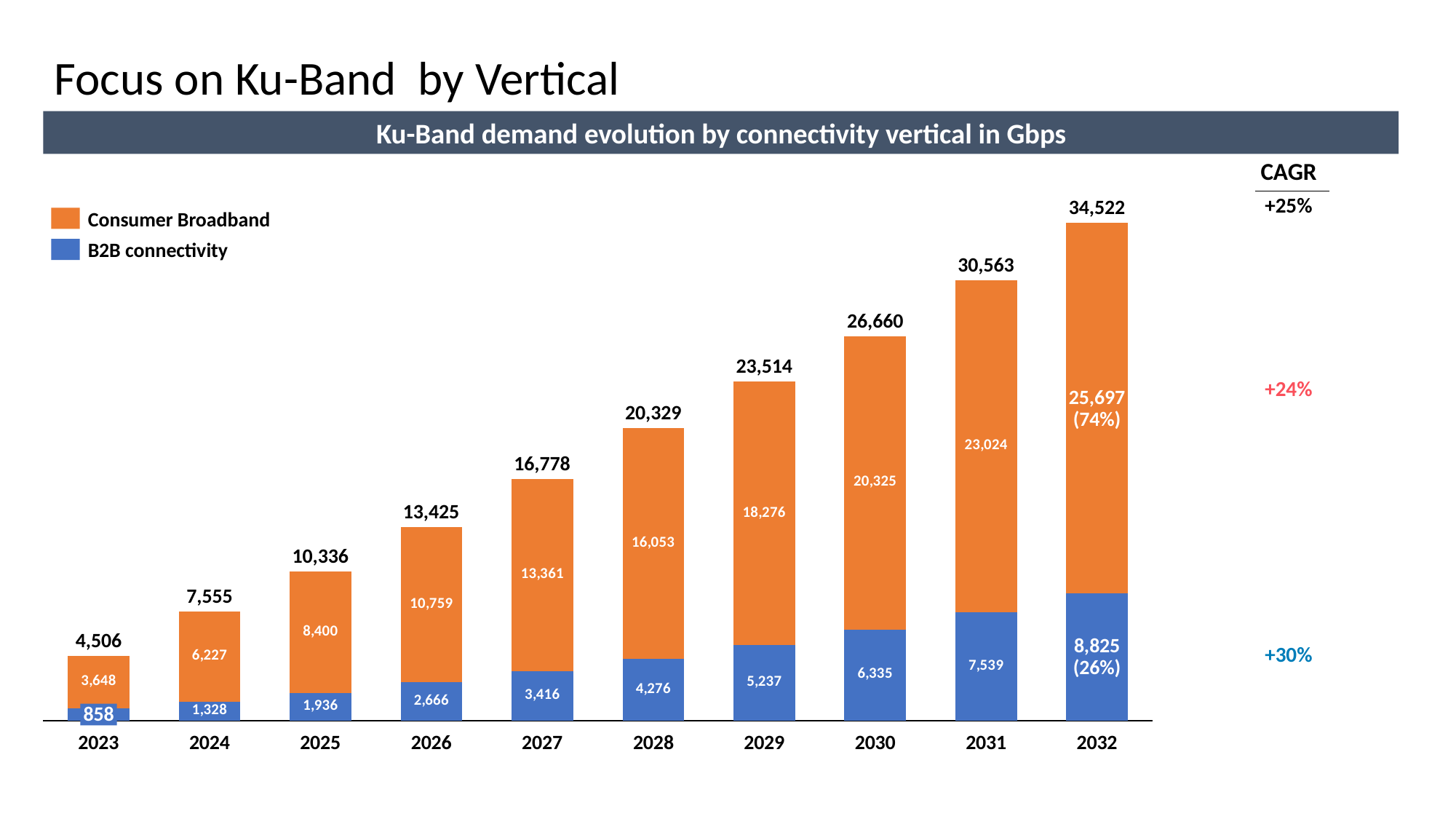

# Focus on Ku-Band  by Vertical
Ku-Band demand evolution by connectivity vertical in Gbps
CAGR
+25%

### Chart

| Category |  |  |
|---|---|---|
34,522

Consumer Broadband

B2B connectivity
30,563
26,660
23,514
+24%
25,697
(74%)
20,329
16,778
13,425
10,336
7,555
4,506
8,825
(26%)
+30%
858
2023
2024
2025
2026
2027
2028
2029
2030
2031
2032